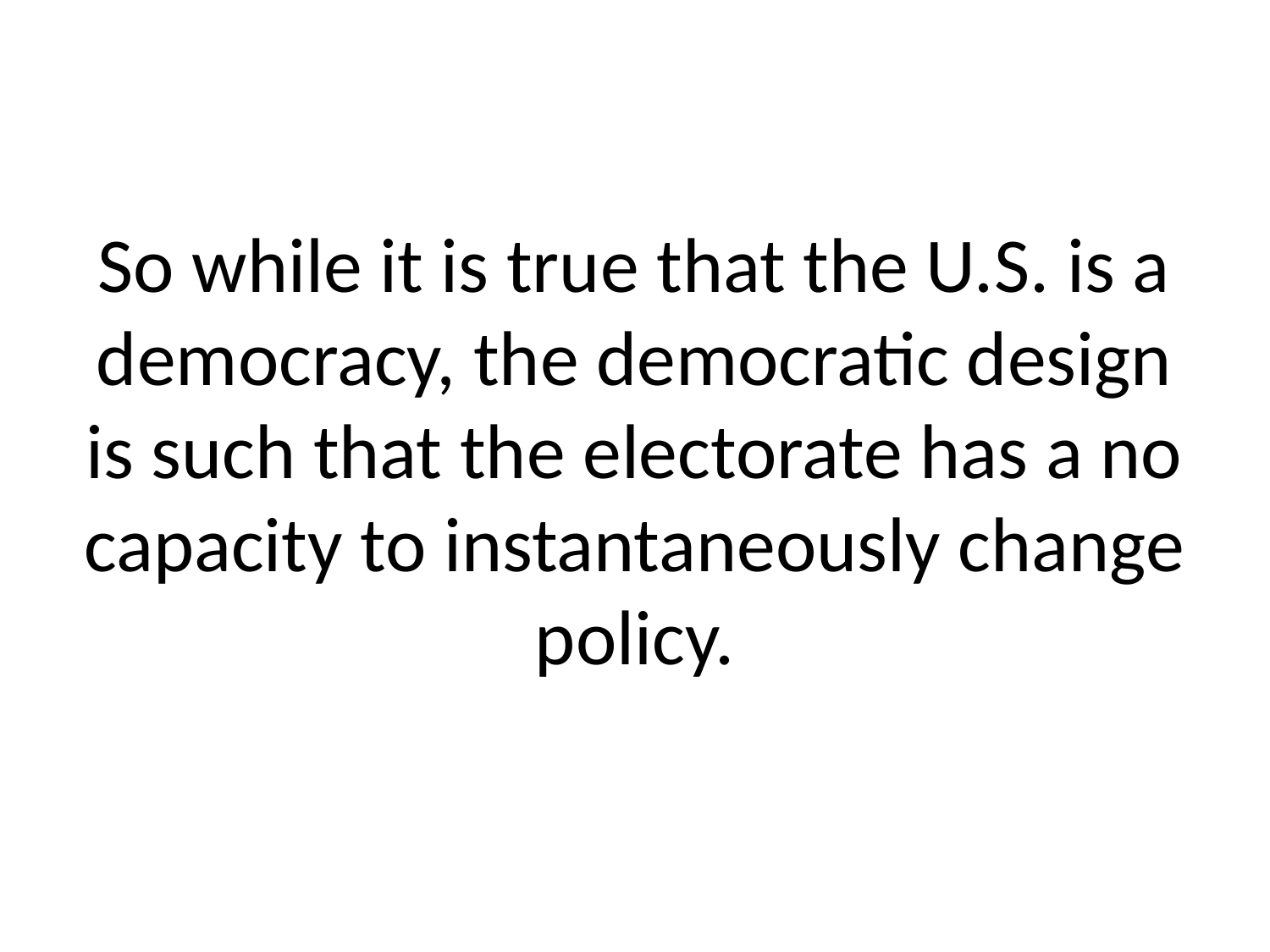

# So while it is true that the U.S. is a democracy, the democratic design is such that the electorate has a no capacity to instantaneously change policy.